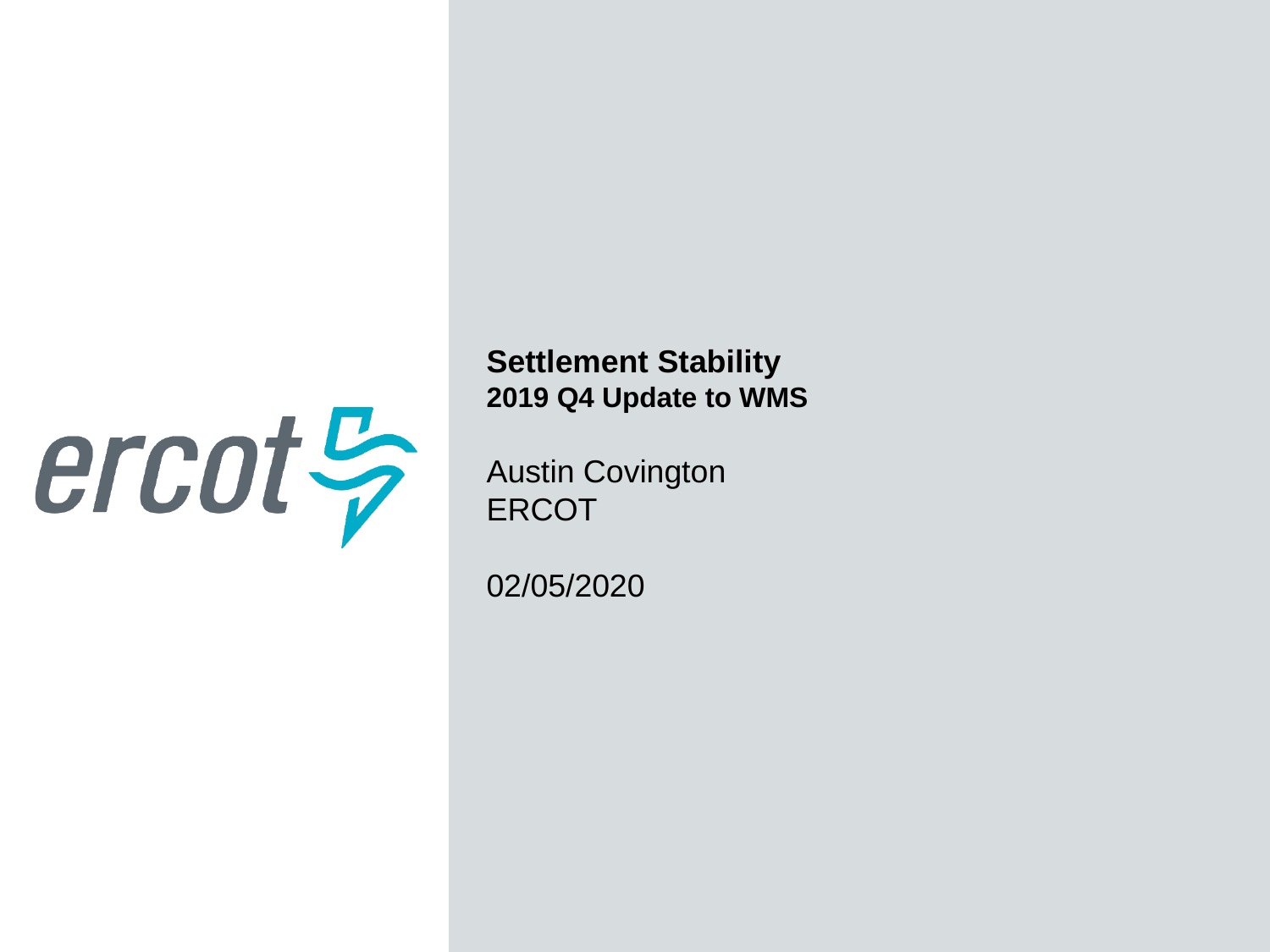

Settlement Stability
2019 Q4 Update to WMS

Austin Covington
ERCOT

02/05/2020